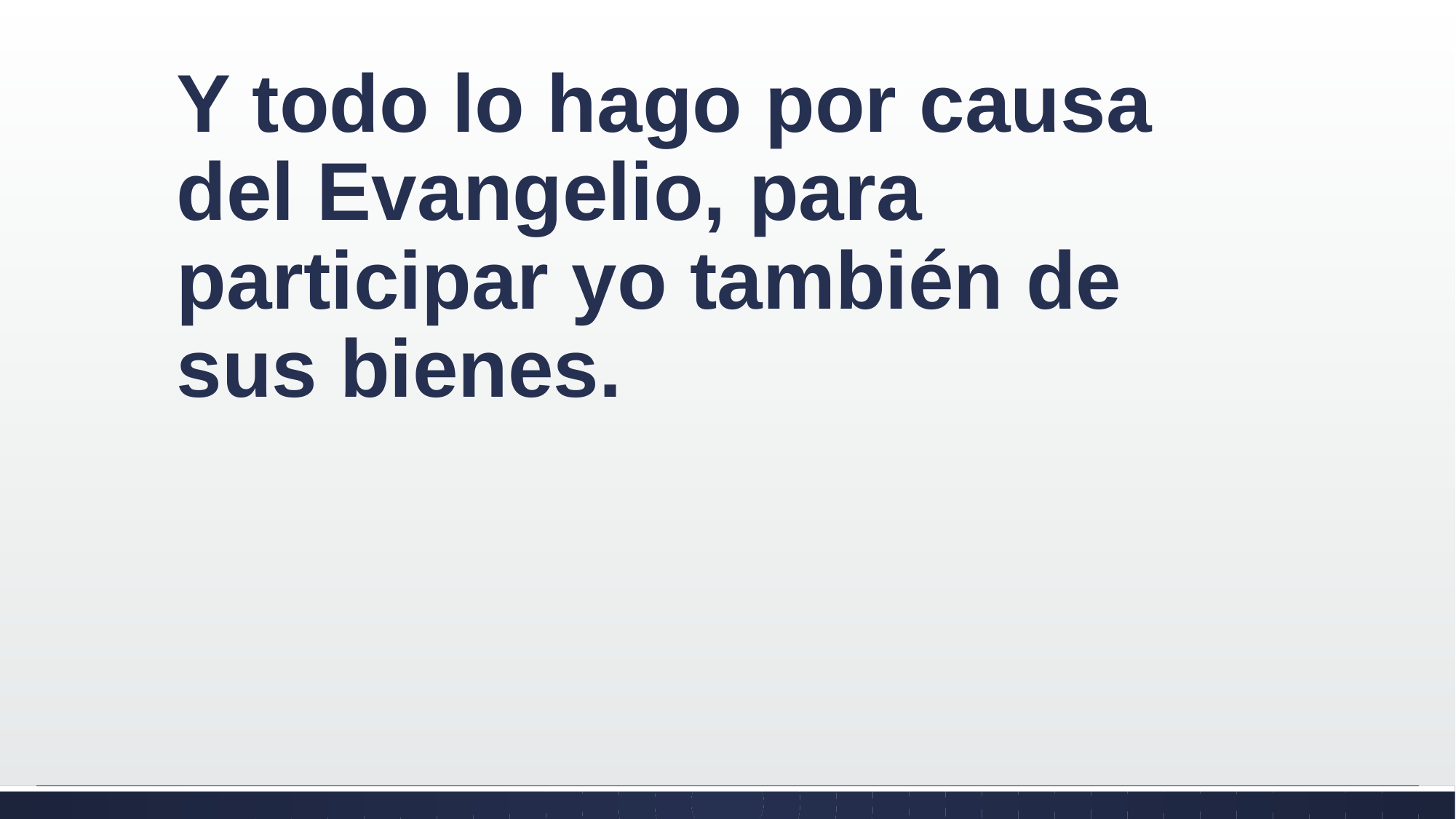

#
Y todo lo hago por causa del Evangelio, para participar yo también de sus bienes.